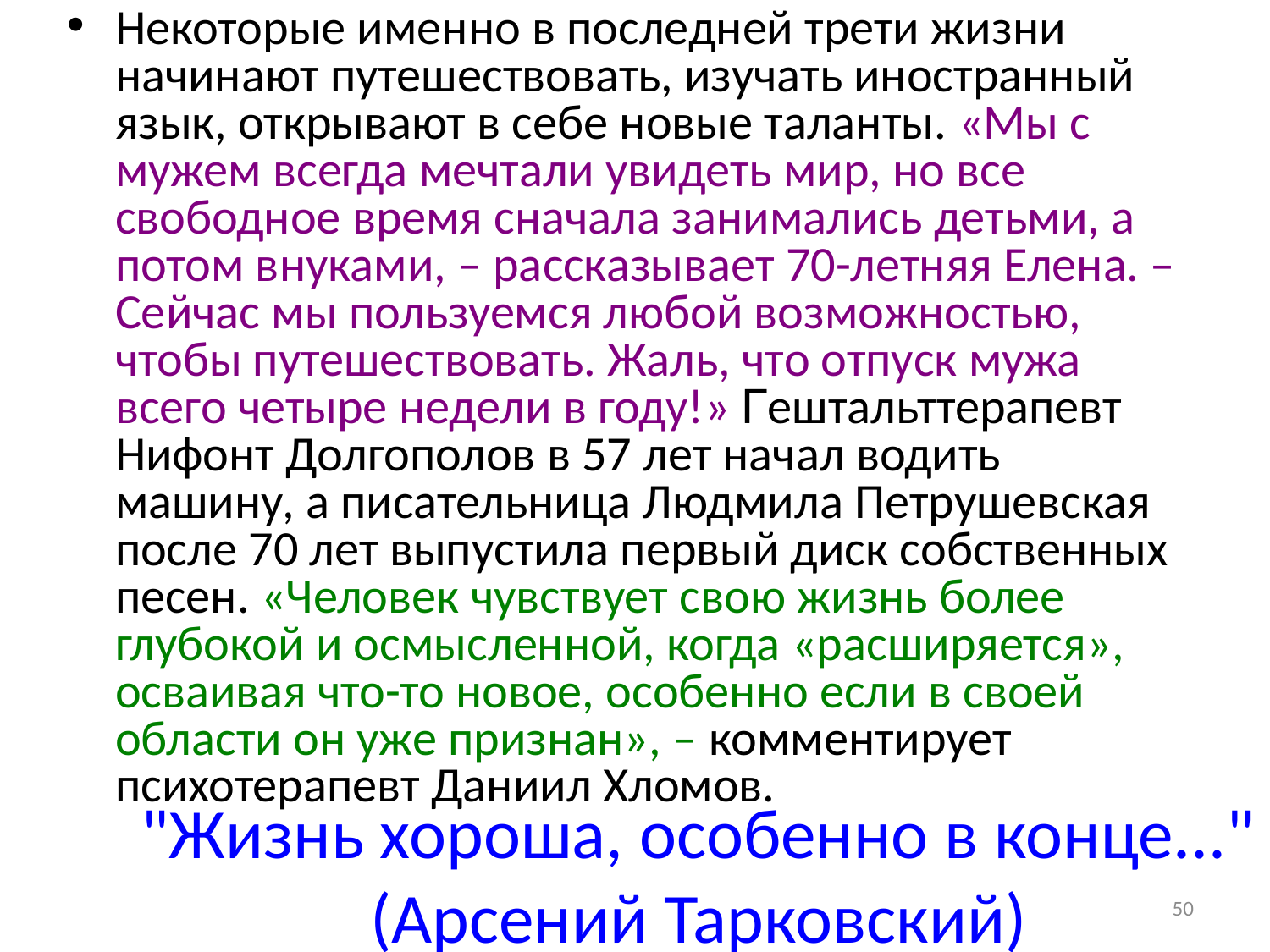

Некоторые именно в последней трети жизни начинают путешествовать, изучать иностранный язык, открывают в себе новые таланты. «Мы с мужем всегда мечтали увидеть мир, но все свободное время сначала занимались детьми, а потом внуками, – рассказывает 70-летняя Елена. – Сейчас мы пользуемся любой возможностью, чтобы путешествовать. Жаль, что отпуск мужа всего четыре недели в году!» Гештальттерапевт Нифонт Долгополов в 57 лет начал водить машину, а писательница Людмила Петрушевская после 70 лет выпустила первый диск собственных песен. «Человек чувствует свою жизнь более глубокой и осмысленной, когда «расширяется», осваивая что-то новое, особенно если в своей области он уже признан», – комментирует психотерапевт Даниил Хломов.
# "Жизнь хороша, особенно в конце..." (Арсений Тарковский)
50